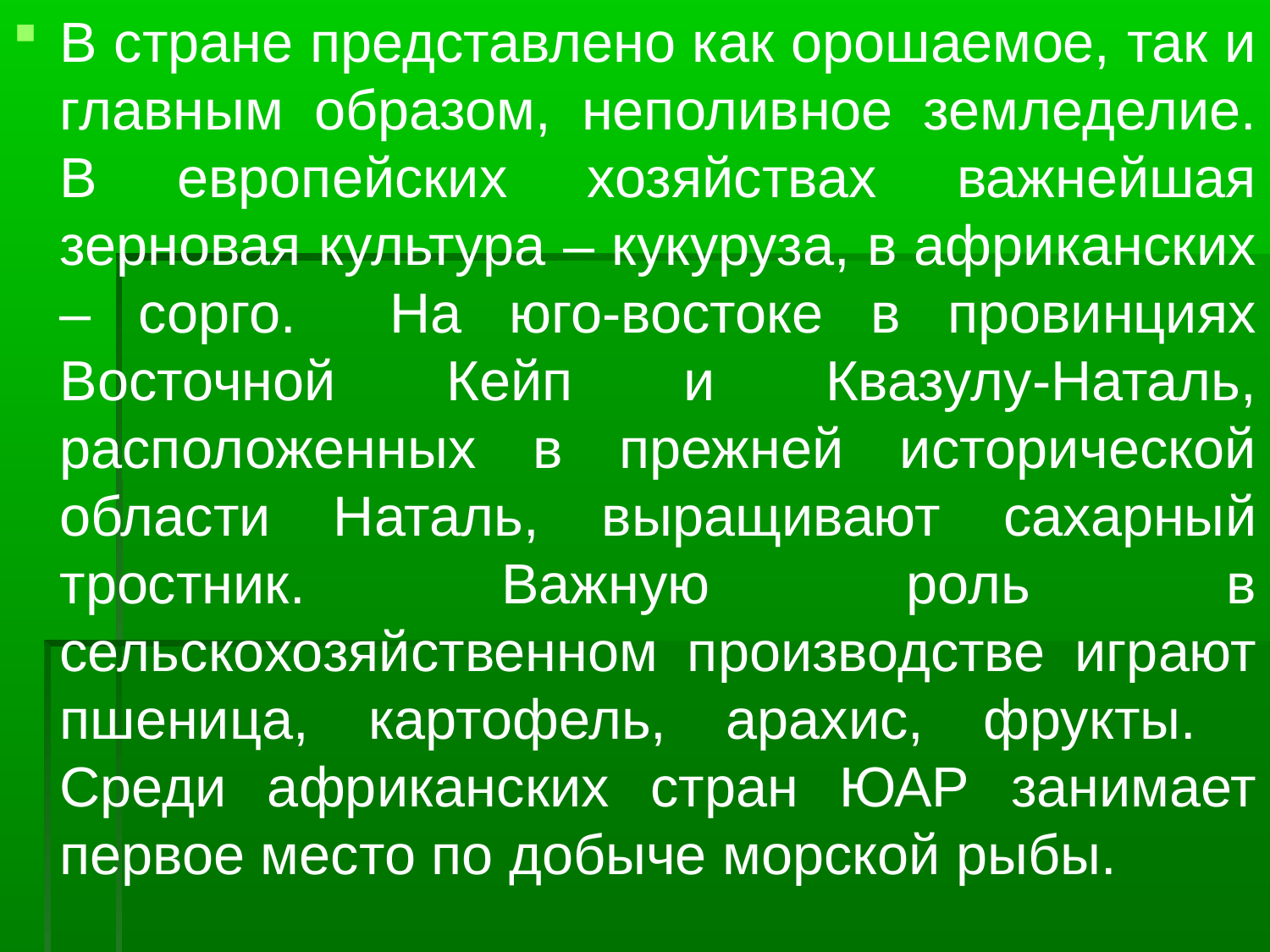

В стране представлено как орошаемое, так и главным образом, неполивное земледелие. В европейских хозяйствах важнейшая зерновая культура – кукуруза, в африканских – сорго.  На юго-востоке в провинциях Восточной Кейп и Квазулу-Наталь, расположенных в прежней исторической области Наталь, выращивают сахарный тростник. Важную роль в сельскохозяйственном производстве играют пшеница, картофель, арахис, фрукты.  Среди африканских стран ЮАР занимает первое место по добыче морской рыбы.